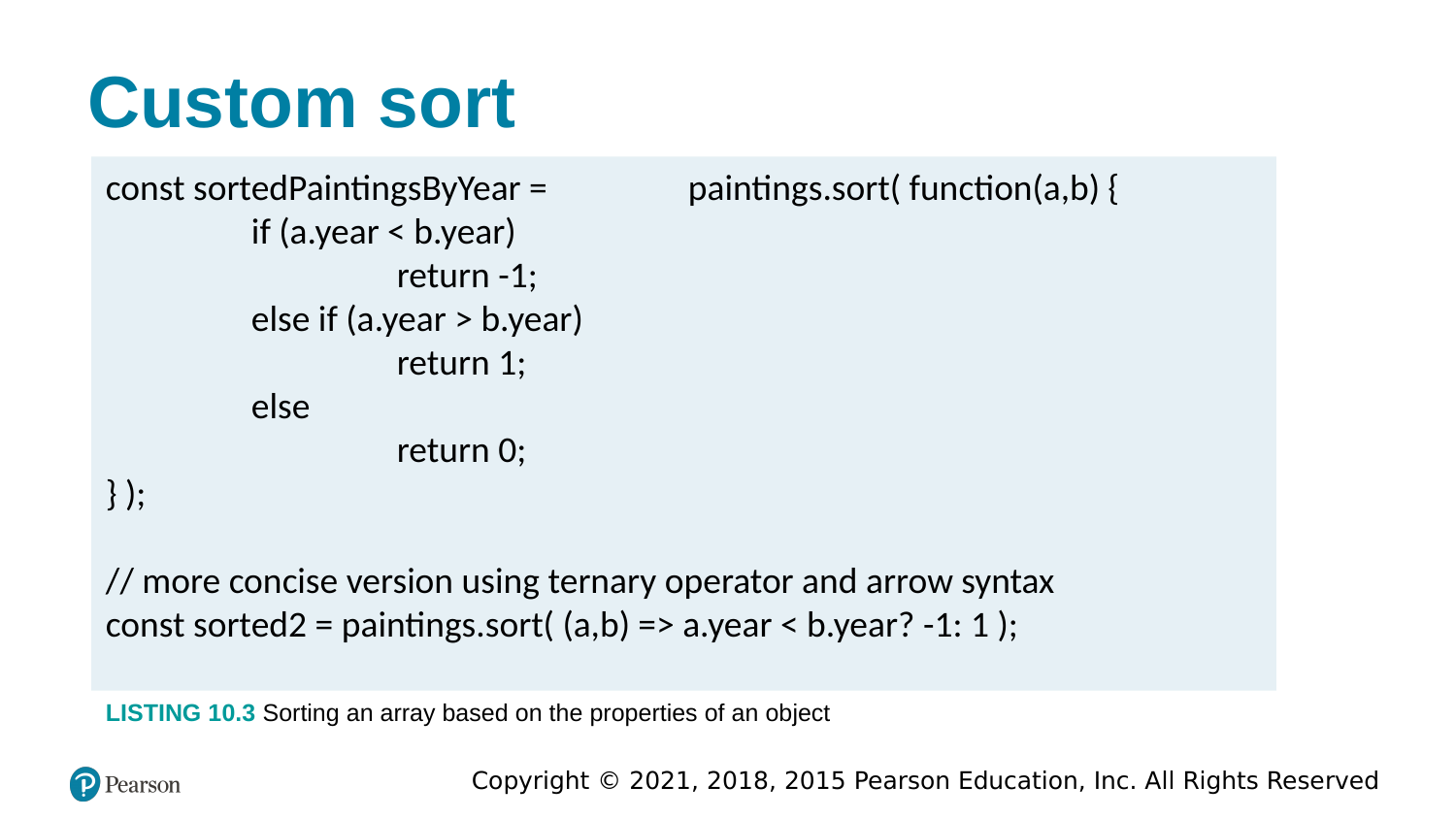

# Custom sort
const sortedPaintingsByYear = 	paintings.sort( function(a,b) {
	if (a.year < b.year)
		return -1;
	else if (a.year > b.year)
		return 1;
	else
		return 0;
} );

// more concise version using ternary operator and arrow syntax
const sorted2 = paintings.sort( (a,b) => a.year < b.year? -1: 1 );
LISTING 10.3 Sorting an array based on the properties of an object